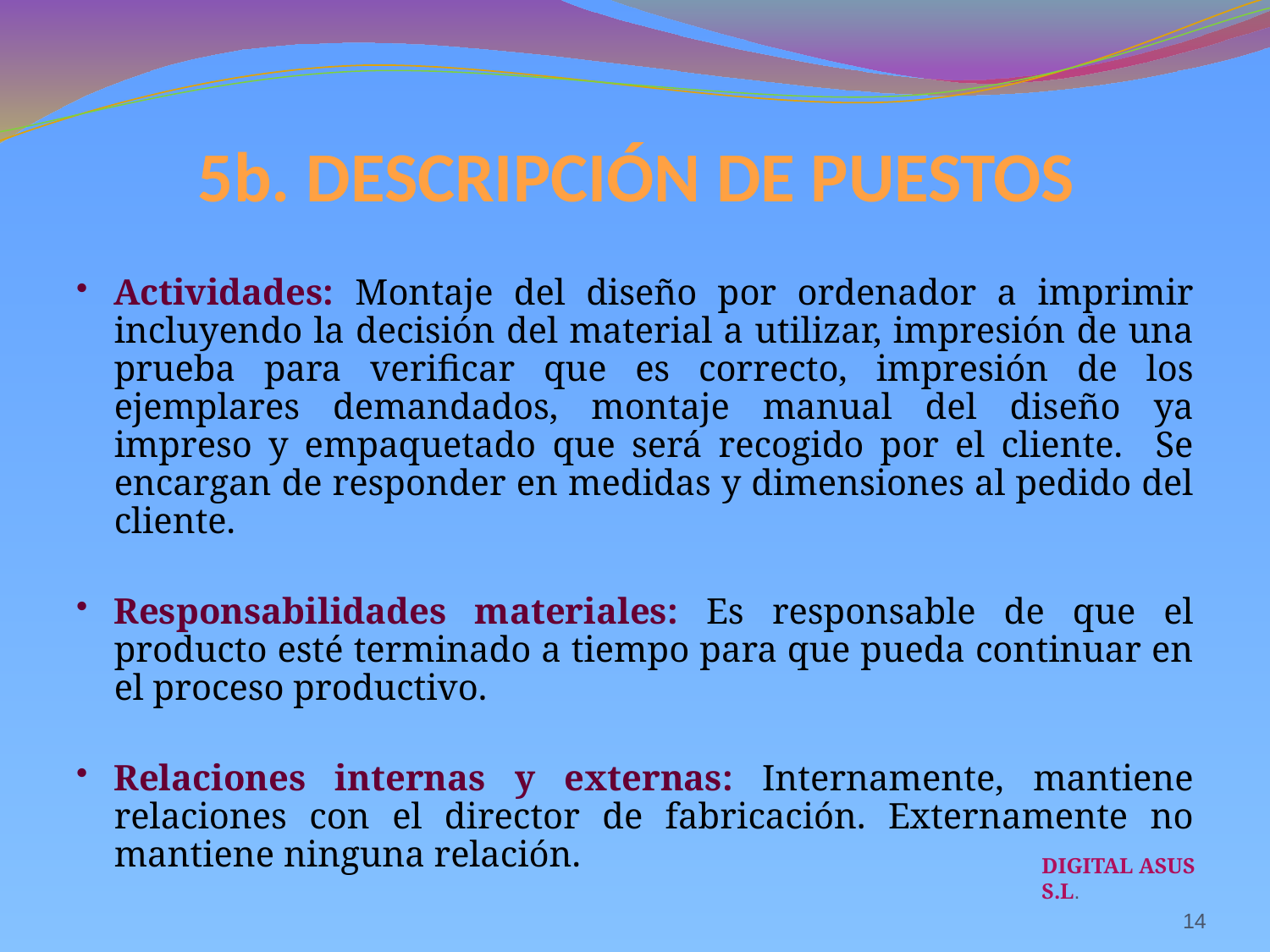

5b. DESCRIPCIÓN DE PUESTOS
Actividades: Montaje del diseño por ordenador a imprimir incluyendo la decisión del material a utilizar, impresión de una prueba para verificar que es correcto, impresión de los ejemplares demandados, montaje manual del diseño ya impreso y empaquetado que será recogido por el cliente.  Se encargan de responder en medidas y dimensiones al pedido del cliente.

Responsabilidades materiales: Es responsable de que el producto esté terminado a tiempo para que pueda continuar en el proceso productivo.

Relaciones internas y externas: Internamente, mantiene relaciones con el director de fabricación. Externamente no mantiene ninguna relación.

DIGITAL ASUS S.L.
14